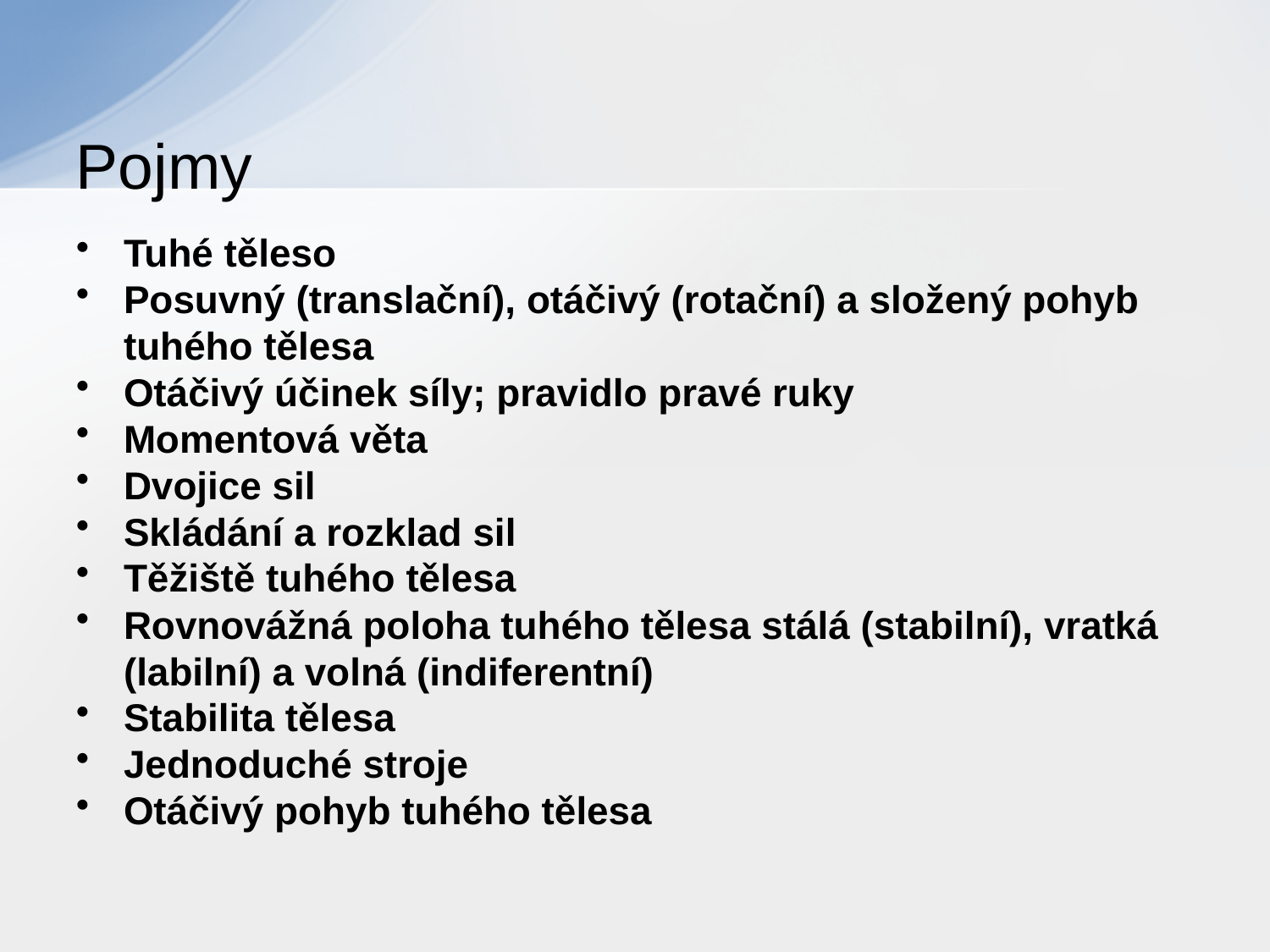

# Pojmy
Tuhé těleso
Posuvný (translační), otáčivý (rotační) a složený pohyb tuhého tělesa
Otáčivý účinek síly; pravidlo pravé ruky
Momentová věta
Dvojice sil
Skládání a rozklad sil
Těžiště tuhého tělesa
Rovnovážná poloha tuhého tělesa stálá (stabilní), vratká (labilní) a volná (indiferentní)
Stabilita tělesa
Jednoduché stroje
Otáčivý pohyb tuhého tělesa